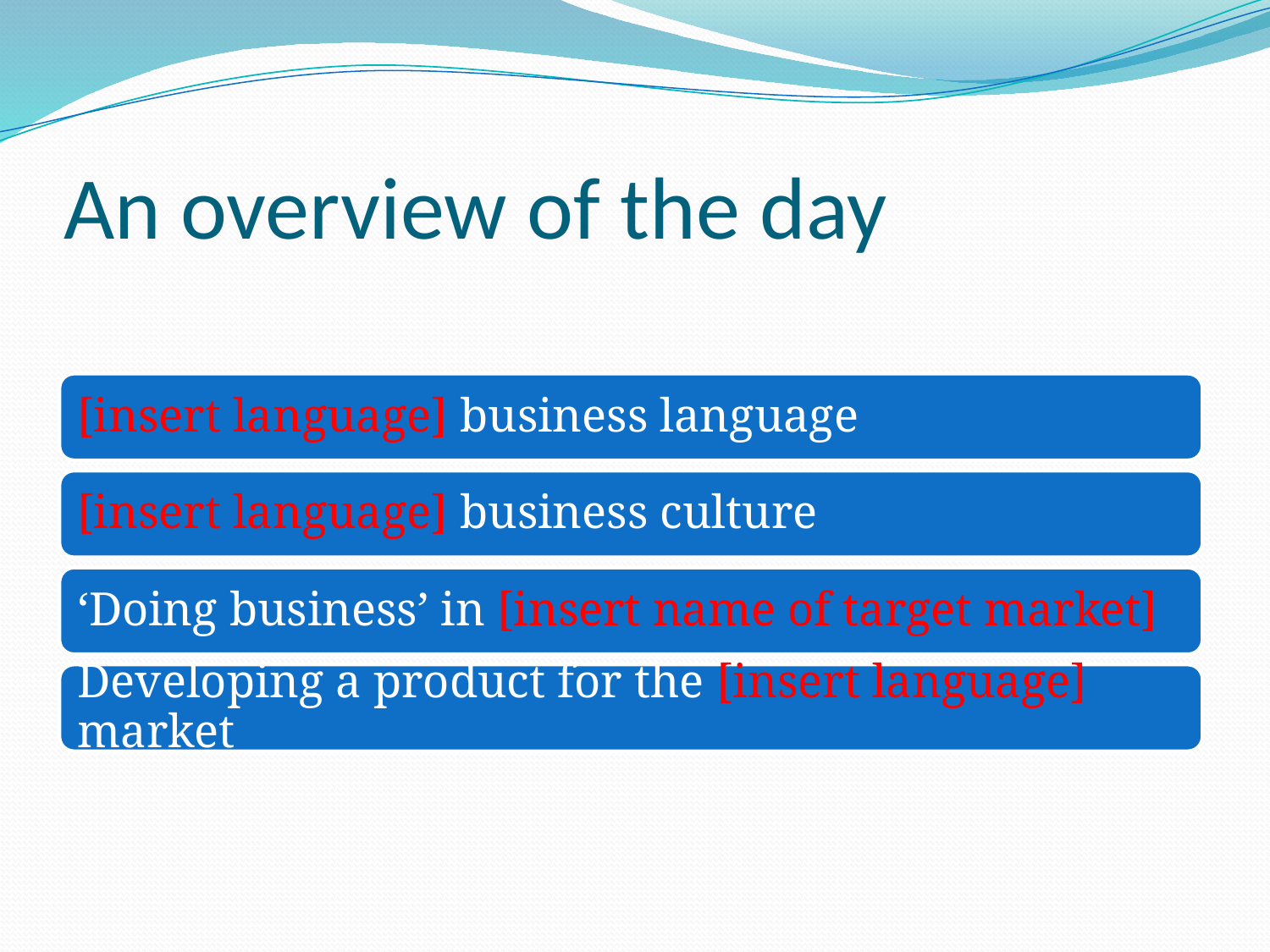

# An overview of the day
[insert language] business language
[insert language] business culture
‘Doing business’ in [insert name of target market]
Developing a product for the [insert language]  market